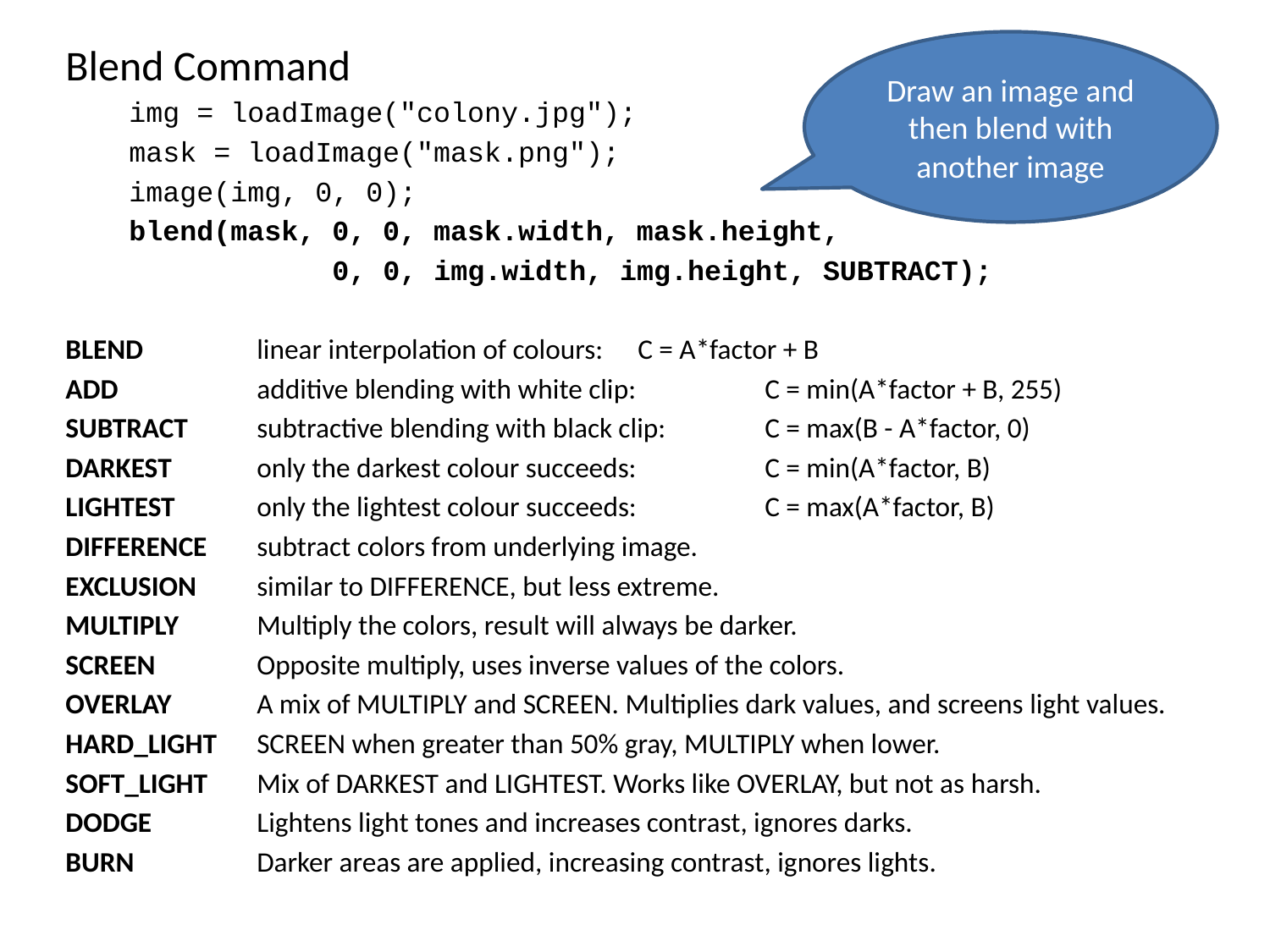

Blend Command
img = loadImage("colony.jpg");
mask = loadImage("mask.png");
image(img, 0, 0);
blend(mask, 0, 0, mask.width, mask.height,
            0, 0, img.width, img.height, SUBTRACT);

BLEND 	linear interpolation of colours:   	C = A*factor + B
ADD	additive blending with white clip: 	C = min(A*factor + B, 255)
SUBTRACT	subtractive blending with black clip: 	C = max(B - A*factor, 0)
DARKEST	only the darkest colour succeeds: 	C = min(A*factor, B)
LIGHTEST	only the lightest colour succeeds: 	C = max(A*factor, B)
DIFFERENCE	subtract colors from underlying image.
EXCLUSION	similar to DIFFERENCE, but less extreme.
MULTIPLY	Multiply the colors, result will always be darker.
SCREEN	Opposite multiply, uses inverse values of the colors.
OVERLAY	A mix of MULTIPLY and SCREEN. Multiplies dark values, and screens light values.
HARD_LIGHT	SCREEN when greater than 50% gray, MULTIPLY when lower.
SOFT_LIGHT	Mix of DARKEST and LIGHTEST. Works like OVERLAY, but not as harsh.
DODGE	Lightens light tones and increases contrast, ignores darks.
BURN 	Darker areas are applied, increasing contrast, ignores lights.
Draw an image and then blend with another image